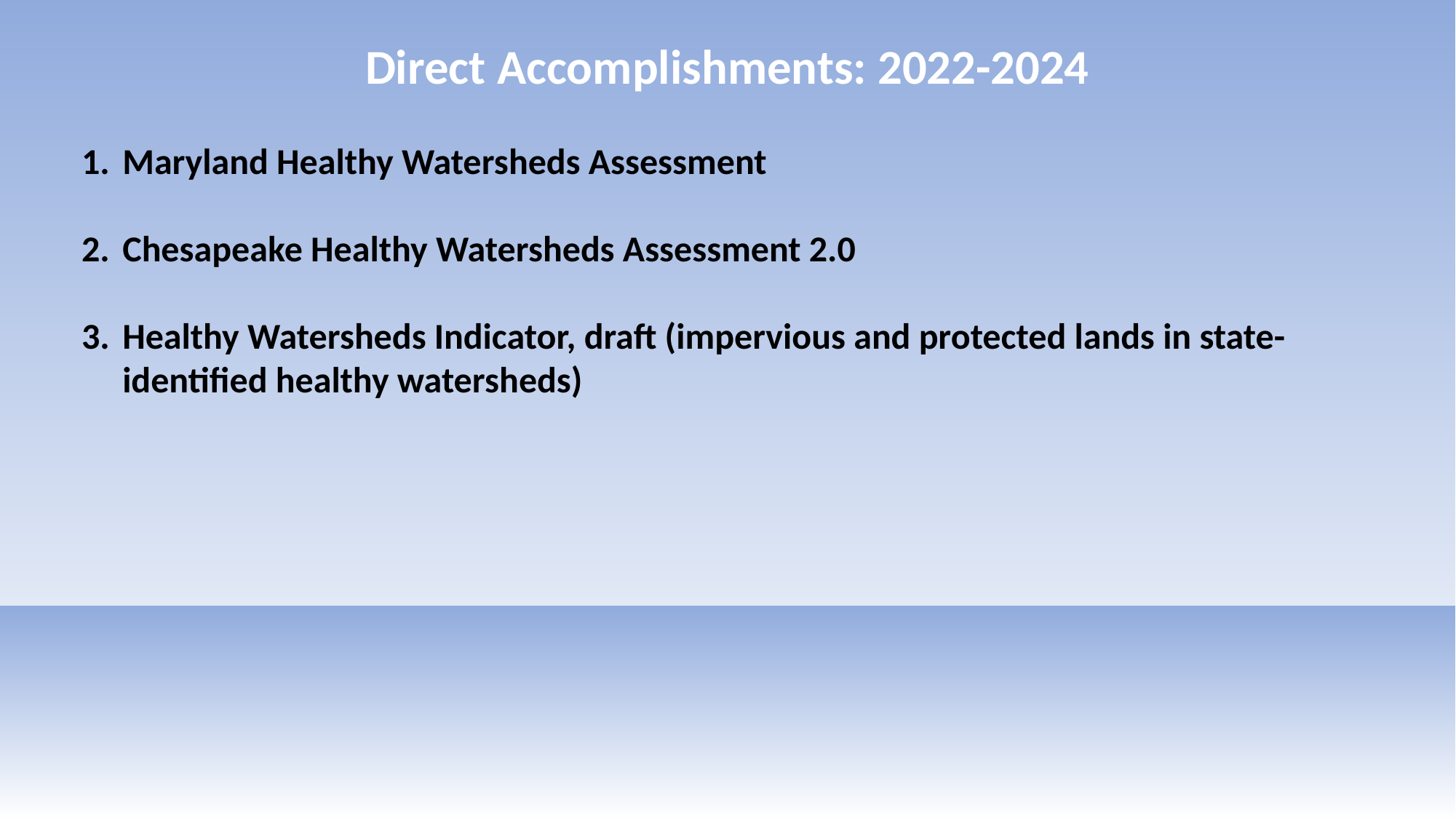

Direct Accomplishments: 2022-2024
Maryland Healthy Watersheds Assessment

Chesapeake Healthy Watersheds Assessment 2.0

Healthy Watersheds Indicator, draft (impervious and protected lands in state-identified healthy watersheds)